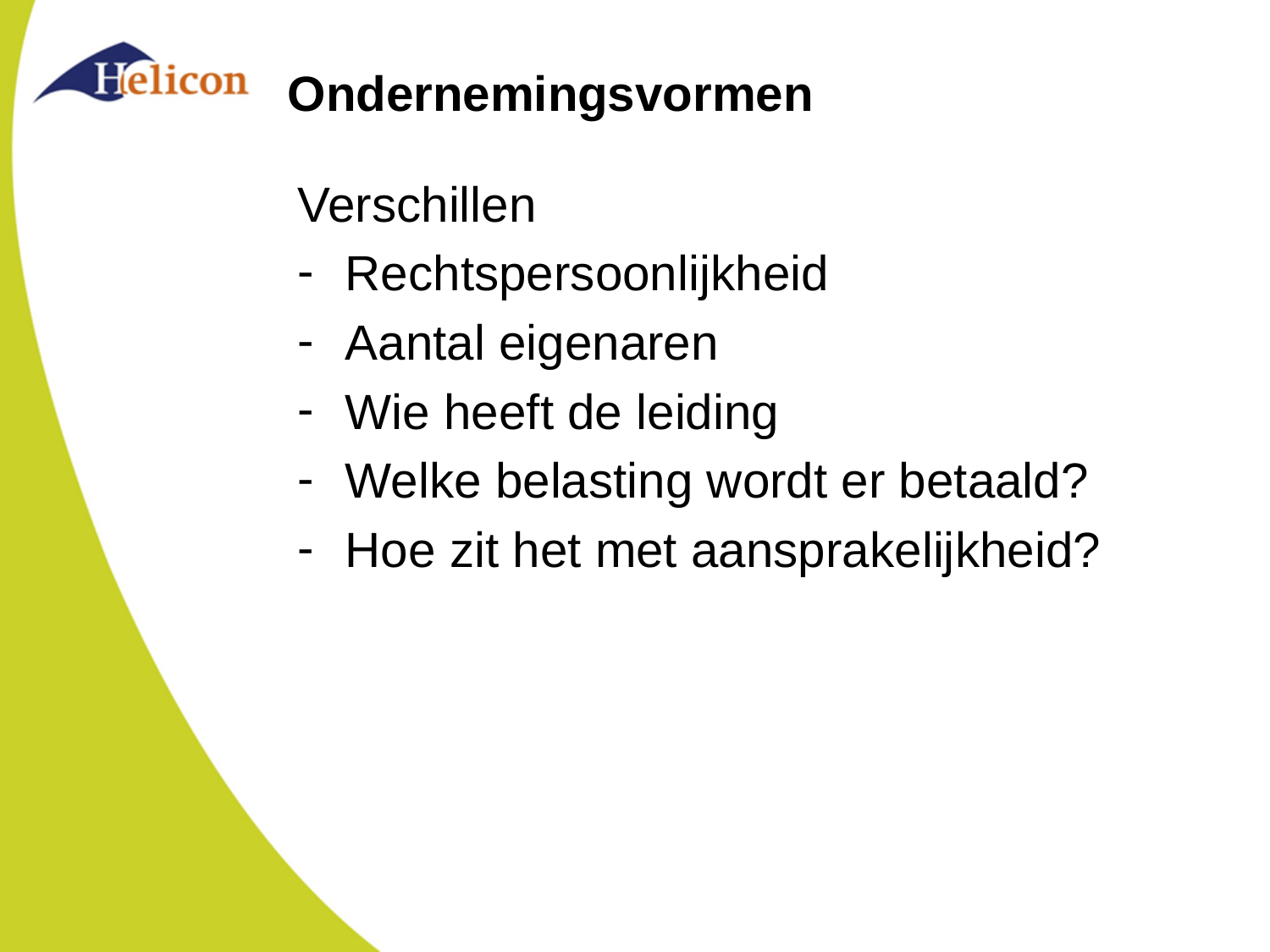

# Ondernemingsvormen
Verschillen
Rechtspersoonlijkheid
Aantal eigenaren
Wie heeft de leiding
Welke belasting wordt er betaald?
Hoe zit het met aansprakelijkheid?